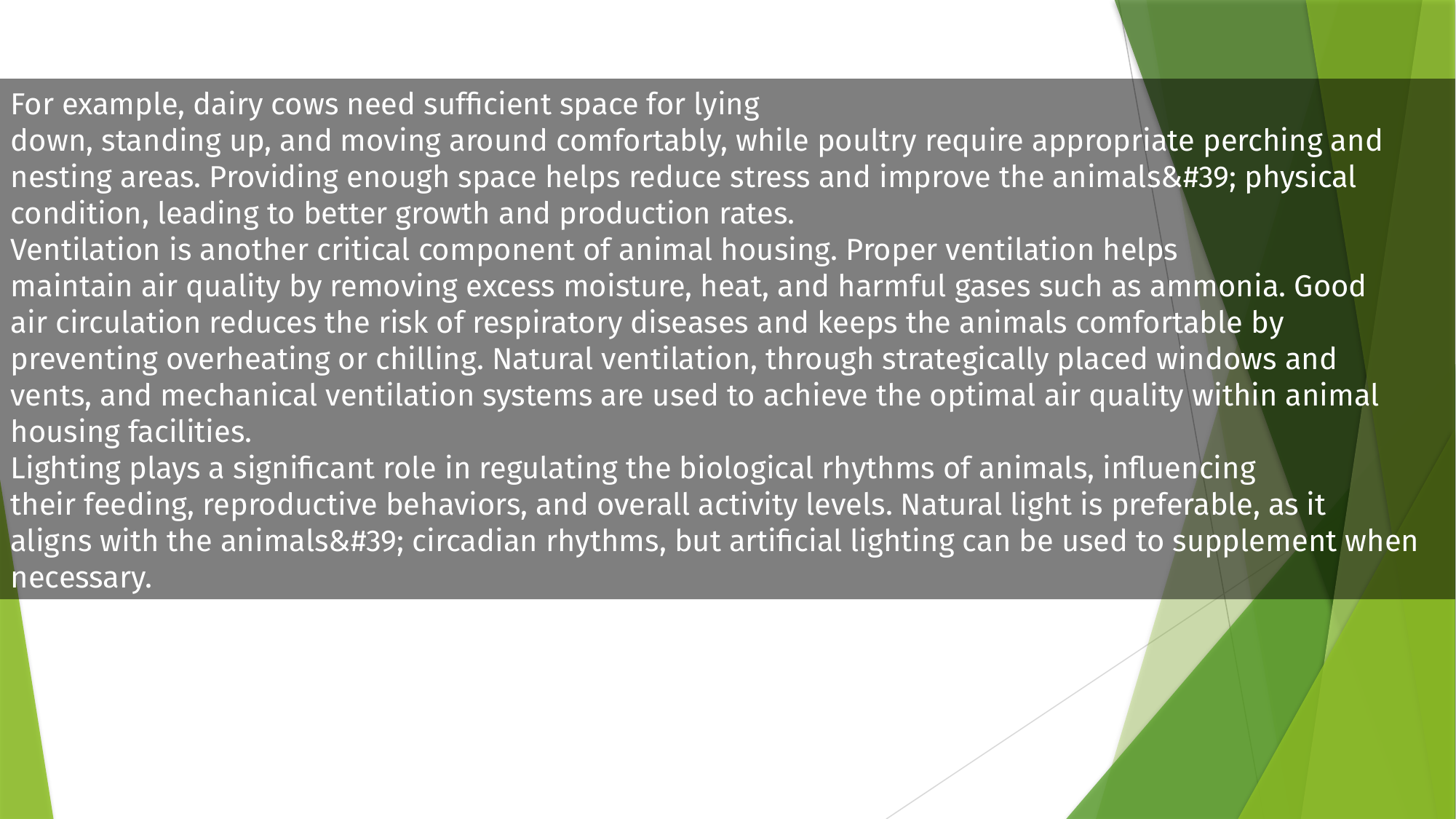

For example, dairy cows need sufficient space for lying
down, standing up, and moving around comfortably, while poultry require appropriate perching and
nesting areas. Providing enough space helps reduce stress and improve the animals&#39; physical
condition, leading to better growth and production rates.
Ventilation is another critical component of animal housing. Proper ventilation helps
maintain air quality by removing excess moisture, heat, and harmful gases such as ammonia. Good
air circulation reduces the risk of respiratory diseases and keeps the animals comfortable by
preventing overheating or chilling. Natural ventilation, through strategically placed windows and
vents, and mechanical ventilation systems are used to achieve the optimal air quality within animal
housing facilities.
Lighting plays a significant role in regulating the biological rhythms of animals, influencing
their feeding, reproductive behaviors, and overall activity levels. Natural light is preferable, as it
aligns with the animals&#39; circadian rhythms, but artificial lighting can be used to supplement when
necessary.